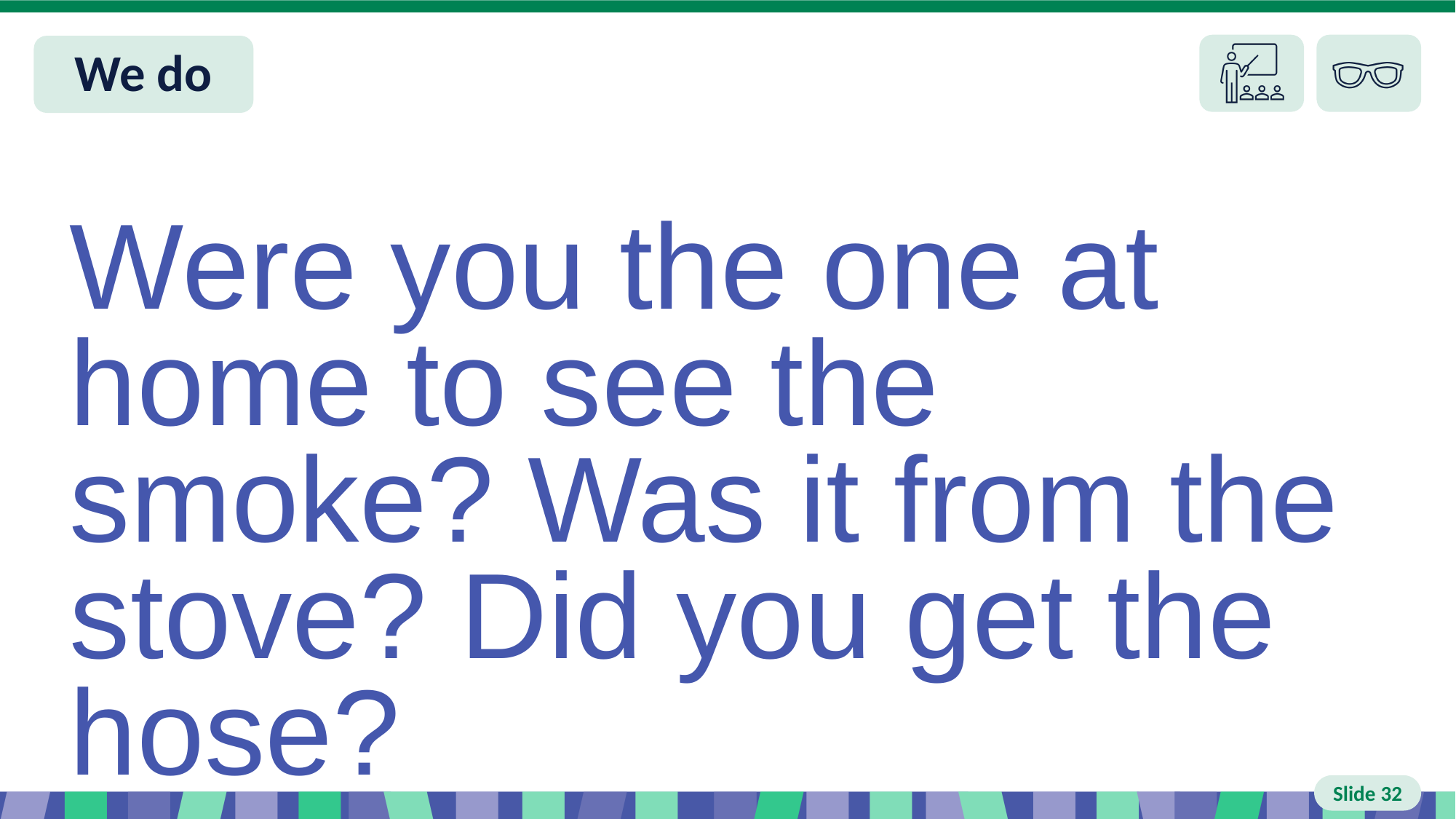

# Slide 32 We do
Were you the one at home to see the smoke? Was it from the stove? Did you get the hose?